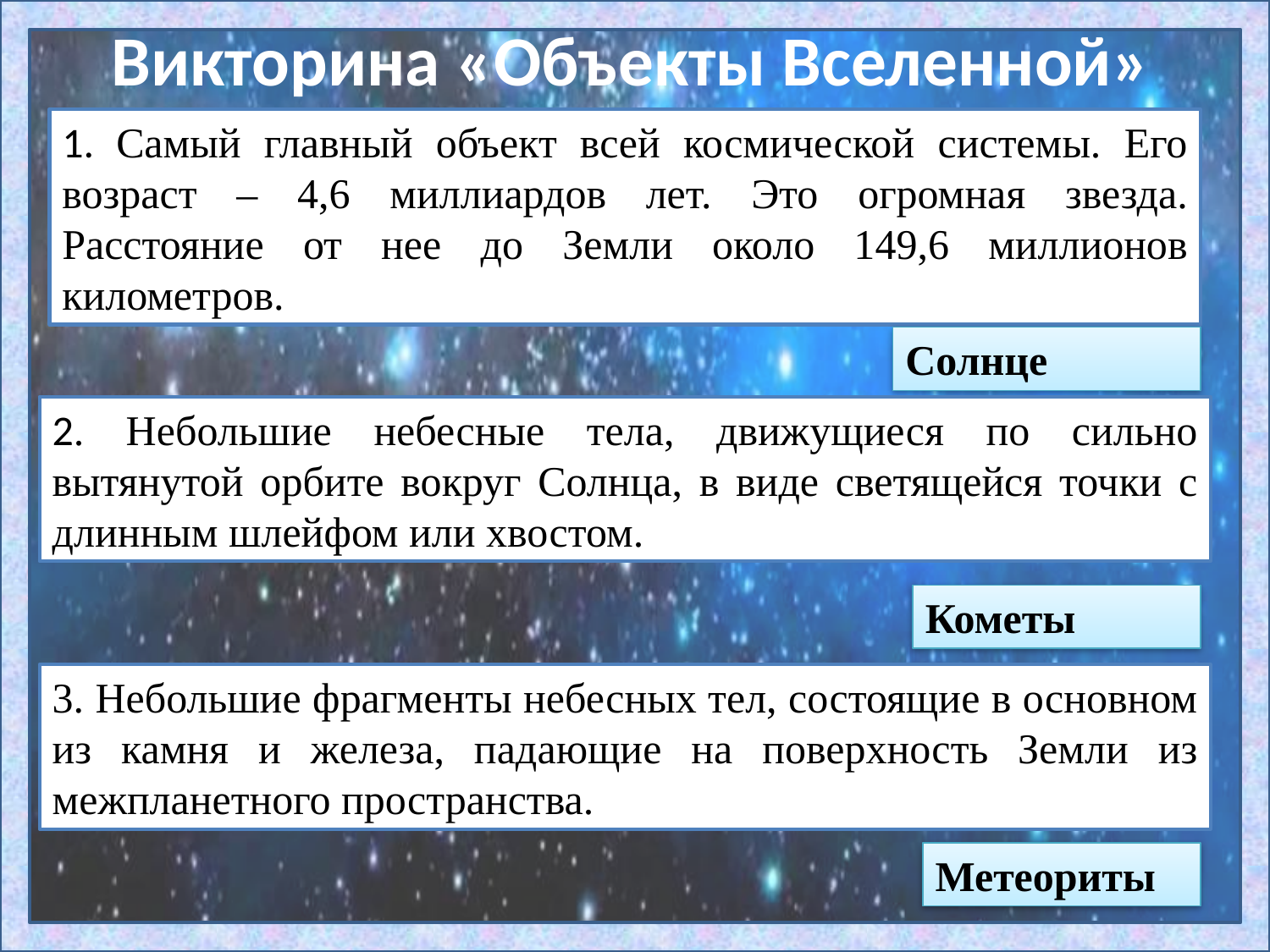

# Викторина «Объекты Вселенной»
1. Самый главный объект всей космической системы. Его возраст – 4,6 миллиардов лет. Это огромная звезда. Расстояние от нее до Земли около 149,6 миллионов километров.
Солнце
2. Небольшие небесные тела, движущиеся по сильно вытянутой орбите вокруг Солнца, в виде светящейся точки с длинным шлейфом или хвостом.
Кометы
3. Небольшие фрагменты небесных тел, состоящие в основном из камня и железа, падающие на поверхность Земли из межпланетного пространства.
Метеориты